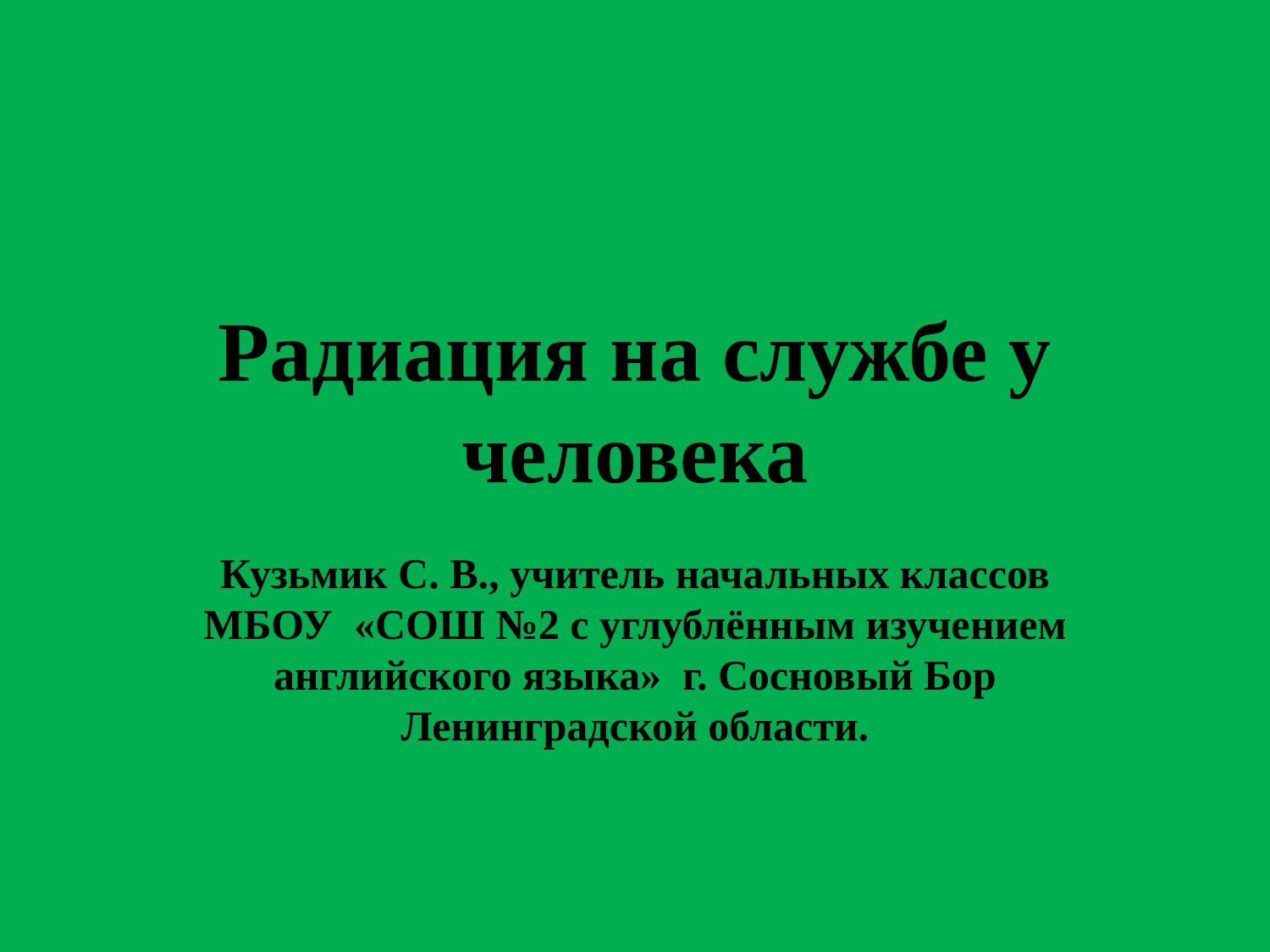

# Радиация на службе у человека
Кузьмик С. В., учитель начальных классов МБОУ  «СОШ №2 с углублённым изучением английского языка»  г. Сосновый Бор Ленинградской области.